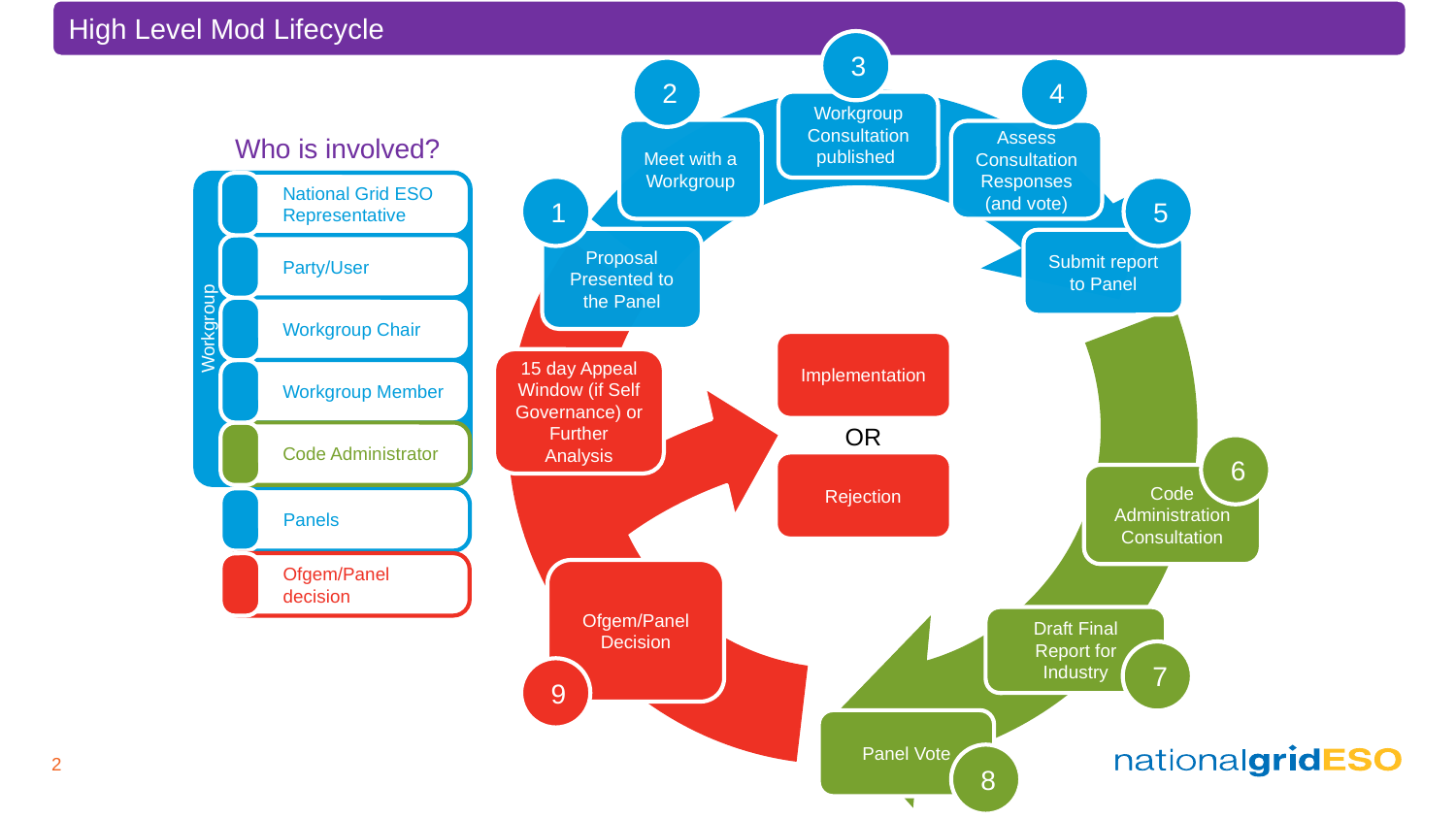

High Level Mod Lifecycle
3

2
4
Workgroup Consultation published

Meet with a Workgroup
Assess Consultation Responses (and vote)

Who is involved?

National Grid ESO Representative

1
5

Proposal Presented to the Panel
Submit report to Panel
Party/User

Workgroup Chair

Workgroup

Implementation
15 day Appeal Window (if Self Governance) or Further Analysis

Workgroup Member

OR

Code Administrator

6

Rejection
Code Administration Consultation

Panels

Ofgem/Panel decision

Ofgem/Panel Decision

Draft Final Report for Industry

7
9
Panel Vote

8